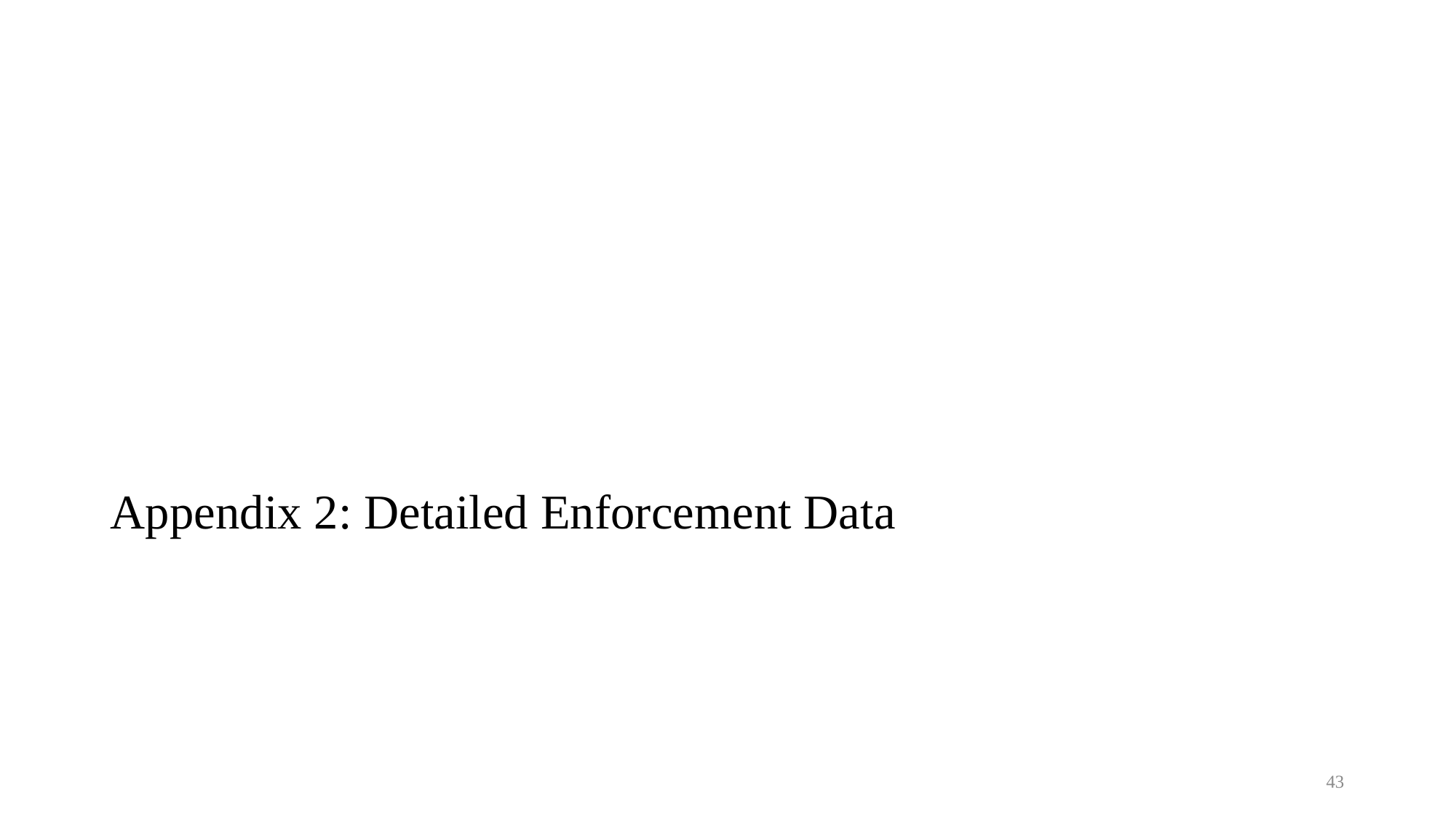

# Appendix 2: Detailed Enforcement Data

43